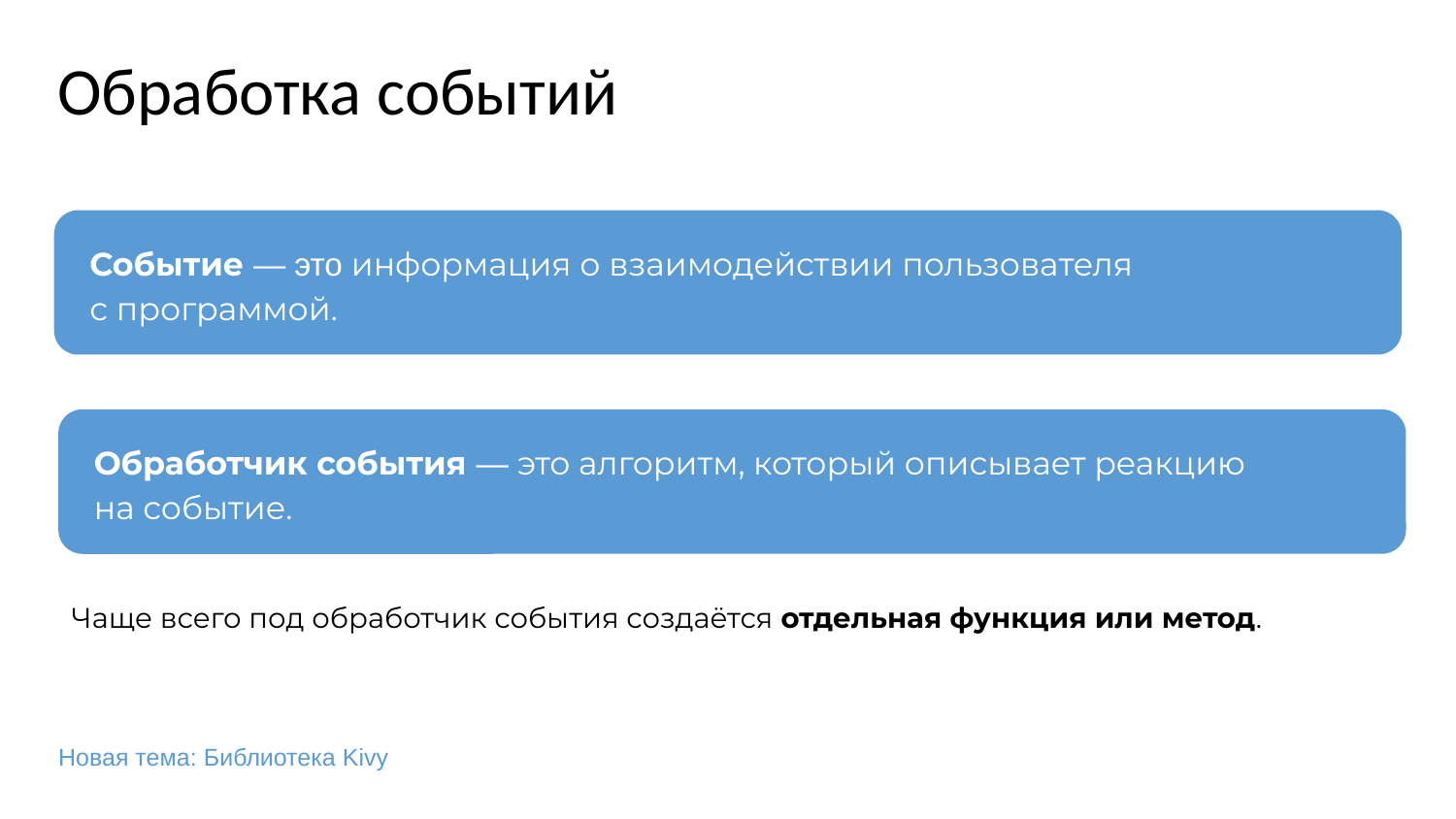

# Обработка событий
Событие — это информация о взаимодействии пользователя
с программой.
Обработчик события — это алгоритм, который описывает реакцию
на событие.
Чаще всего под обработчик события создаётся отдельная функция или метод.
Новая тема: Библиотека Kivy